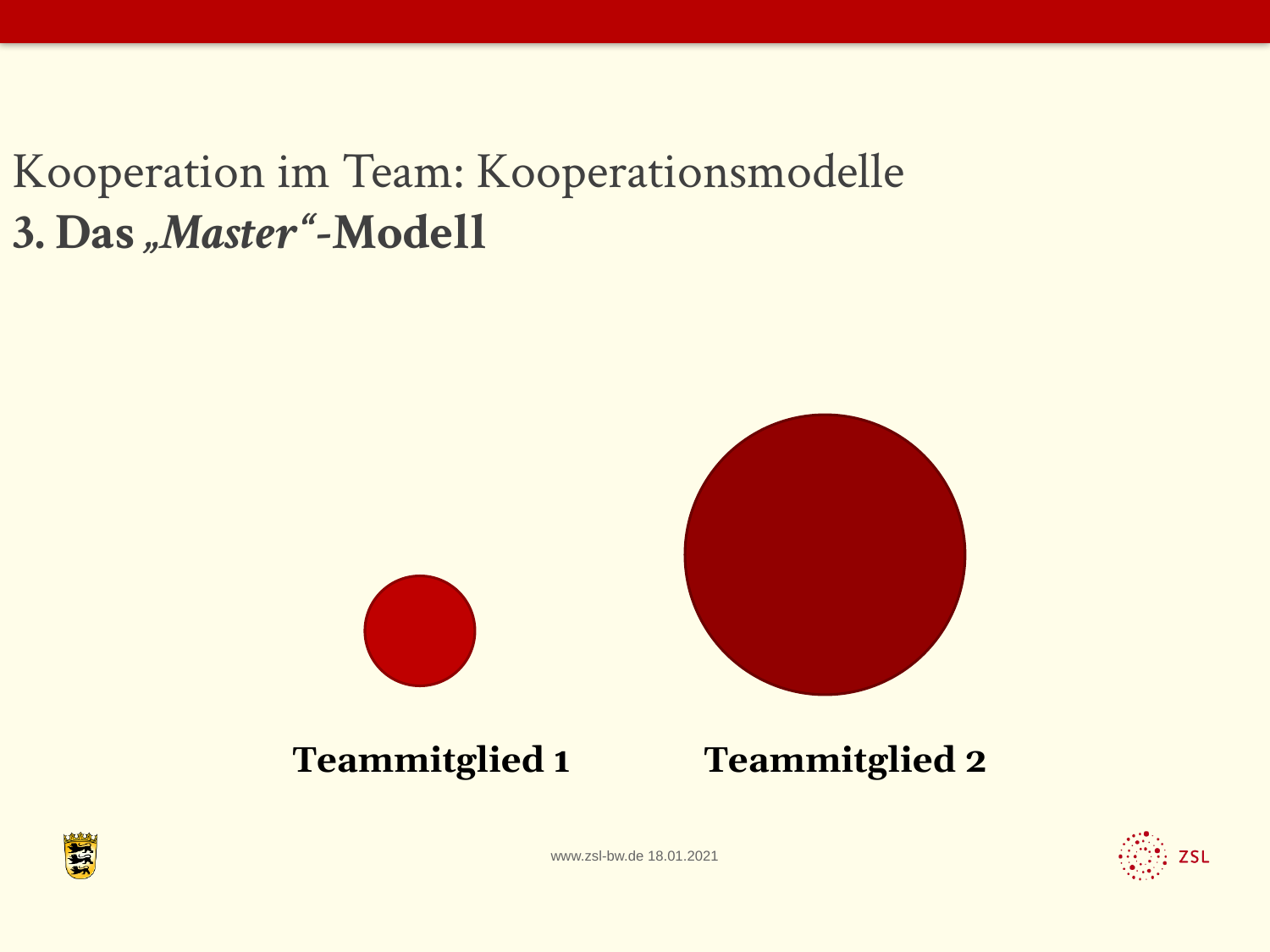

# Kooperation im Team: Kooperationsmodelle 3. Das „Master“-Modell

  Teammitglied 1               Teammitglied 2